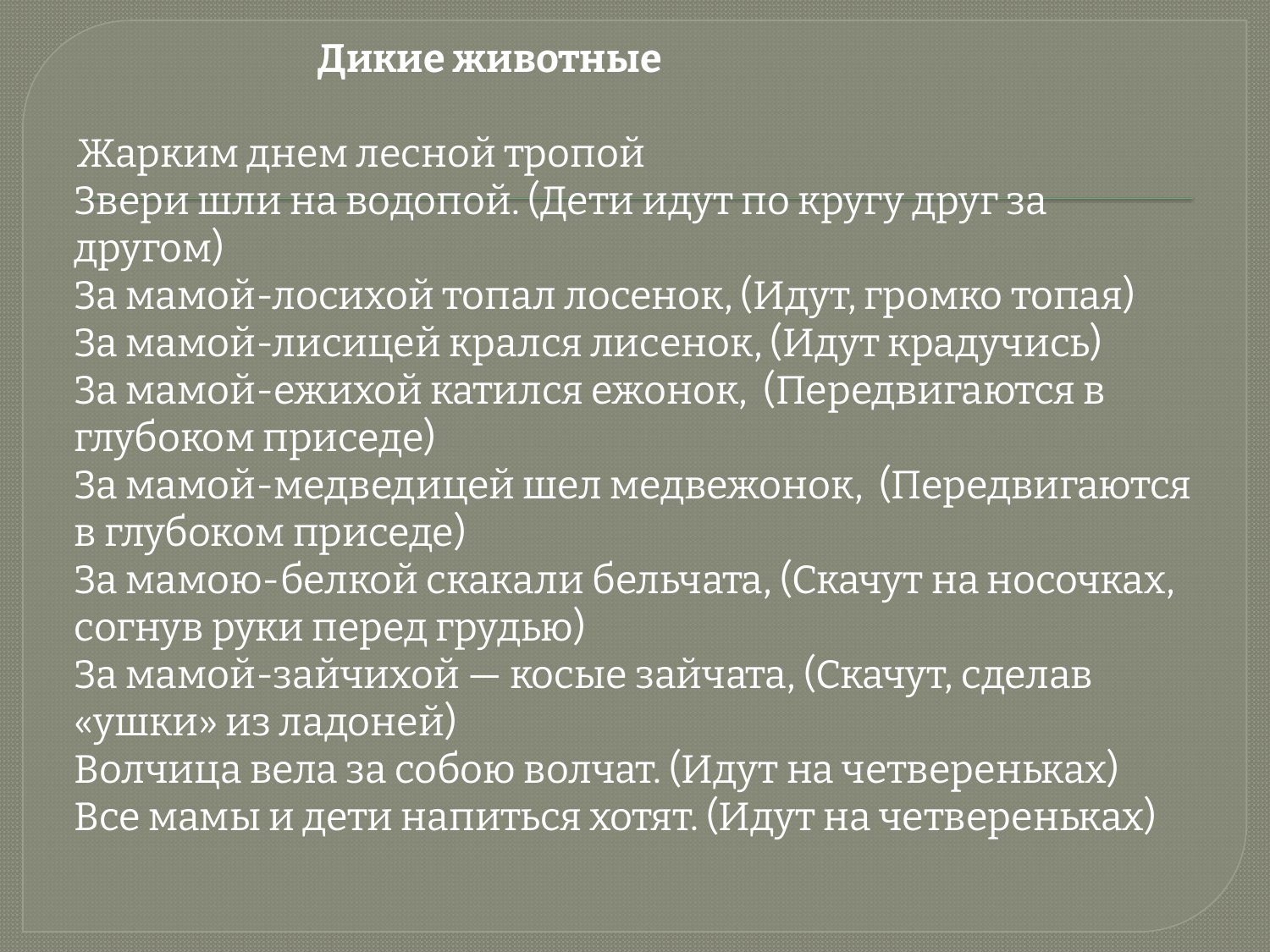

Дикие животные

     Жарким днем лесной тропой
Звери шли на водопой. (Дети идут по кругу друг за другом)
За мамой-лосихой топал лосенок, (Идут, громко топая)
За мамой-лисицей крался лисенок, (Идут крадучись)
За мамой-ежихой катился ежонок,  (Передвигаются в глубоком приседе)
За мамой-медведицей шел медвежонок,  (Передвигаются в глубоком приседе)
За мамою-белкой скакали бельчата, (Скачут на носочках, согнув руки перед грудью)
За мамой-зайчихой — косые зайчата, (Скачут, сделав «ушки» из ладоней)
Волчица вела за собою волчат. (Идут на четвереньках)
Все мамы и дети напиться хотят. (Идут на четвереньках)